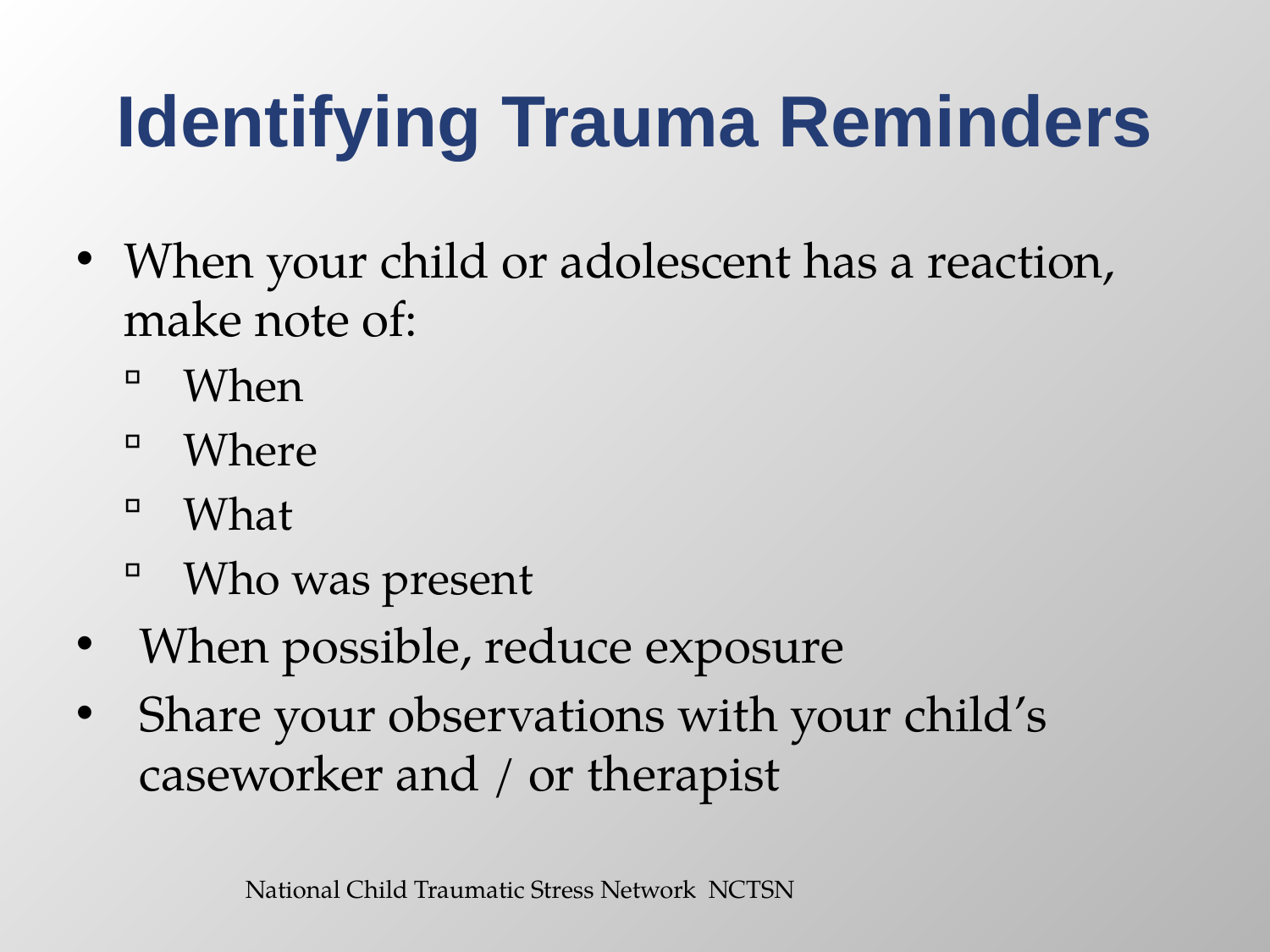

# Identifying Trauma Reminders
When your child or adolescent has a reaction, make note of:
 When
 Where
 What
 Who was present
When possible, reduce exposure
Share your observations with your child’s caseworker and / or therapist
National Child Traumatic Stress Network  NCTSN